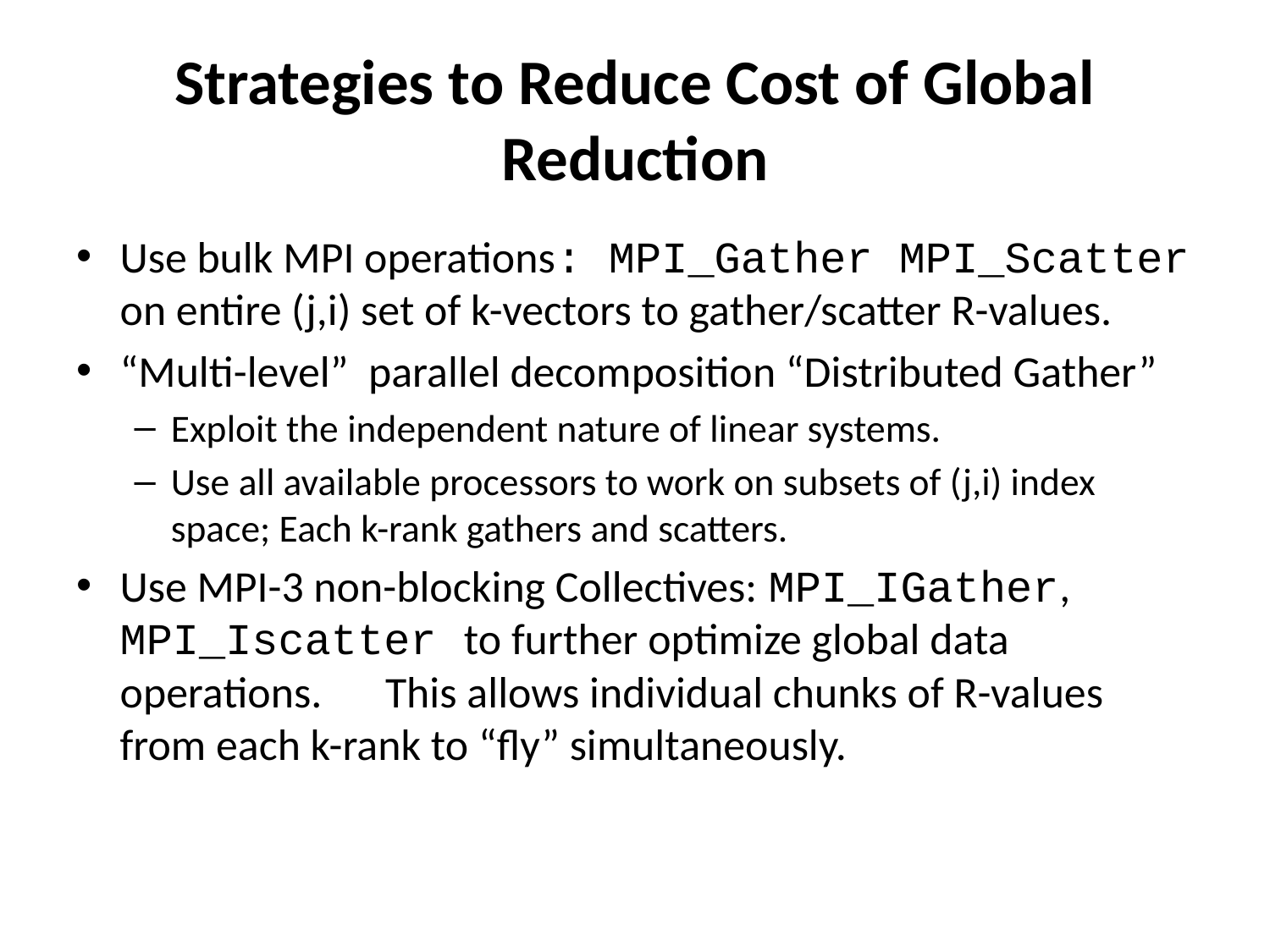

# Strategies to Reduce Cost of Global Reduction
Use bulk MPI operations: MPI_Gather MPI_Scatter on entire (j,i) set of k-vectors to gather/scatter R-values.
“Multi-level”  parallel decomposition “Distributed Gather”
Exploit the independent nature of linear systems.
Use all available processors to work on subsets of (j,i) index space; Each k-rank gathers and scatters.
Use MPI-3 non-blocking Collectives: MPI_IGather, MPI_Iscatter to further optimize global data operations.   This allows individual chunks of R-values from each k-rank to “fly” simultaneously.